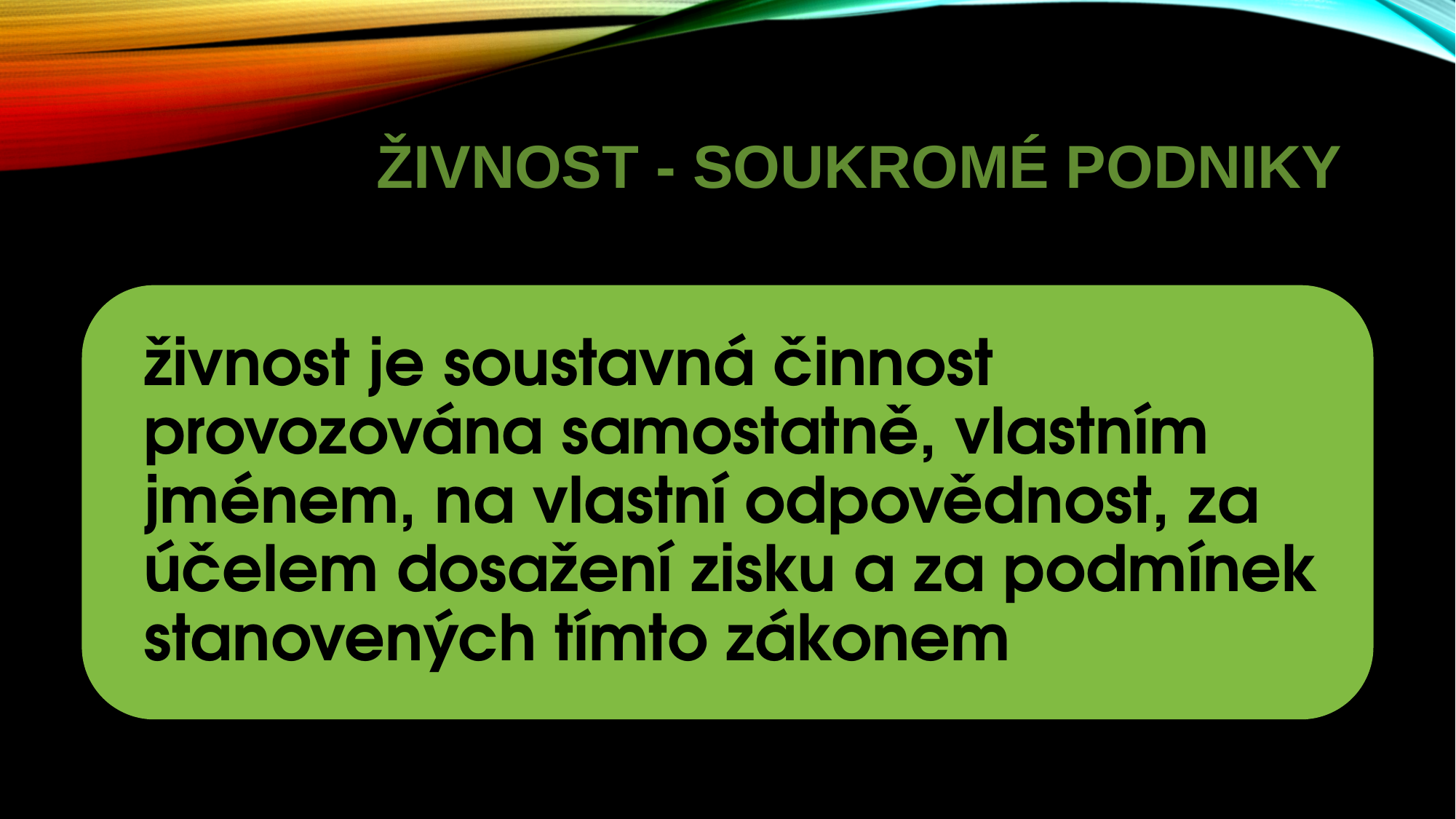

# ŽIVNOST - SOUKROMÉ PODNIKY
živnost je soustavná činnost provozována samostatně, vlastním jménem, na vlastní odpovědnost, za účelem dosažení zisku a za podmínek stanovených tímto zákonem